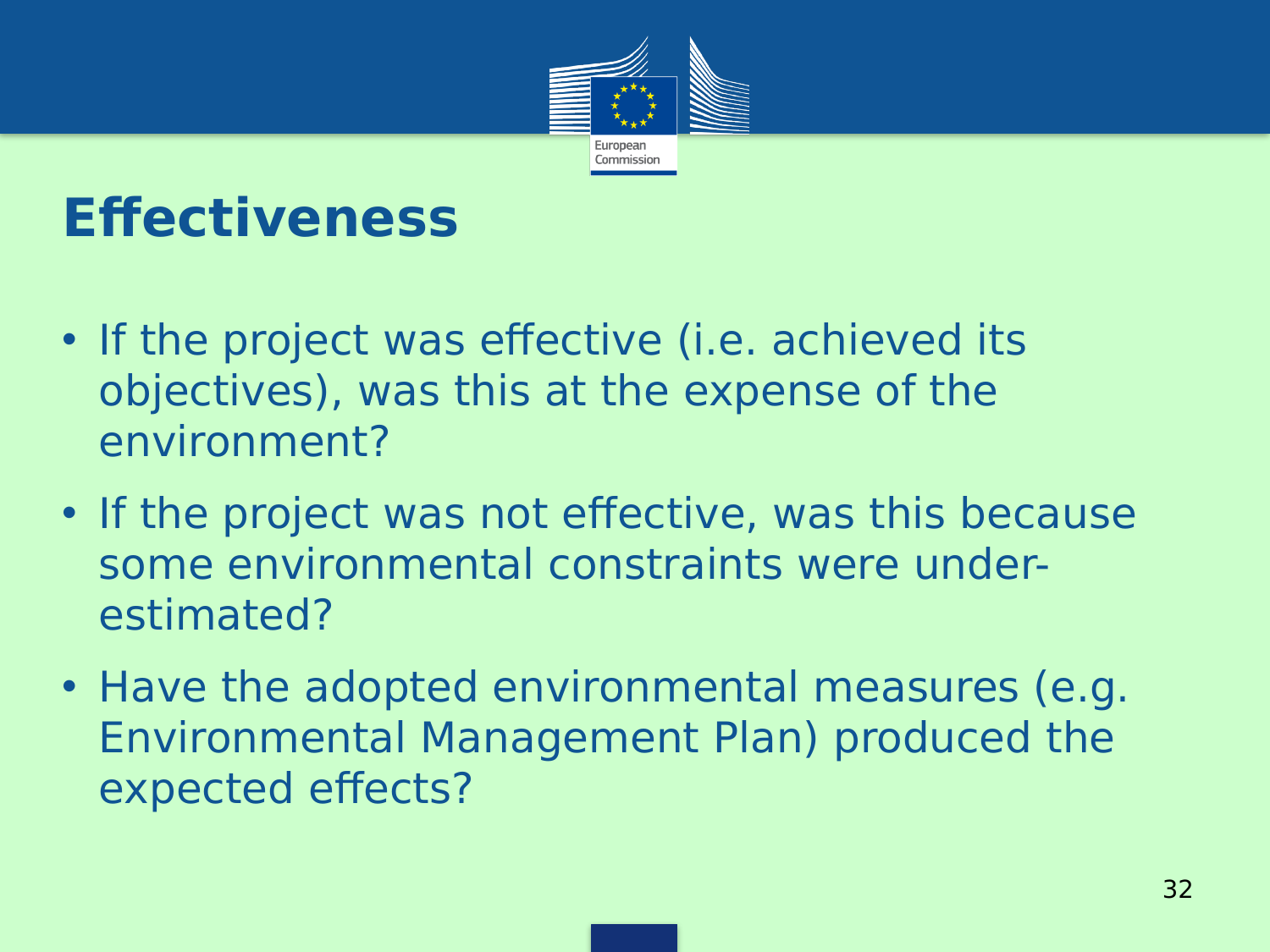

# Effectiveness
If the project was effective (i.e. achieved its objectives), was this at the expense of the environment?
If the project was not effective, was this because some environmental constraints were under-estimated?
Have the adopted environmental measures (e.g. Environmental Management Plan) produced the expected effects?
32